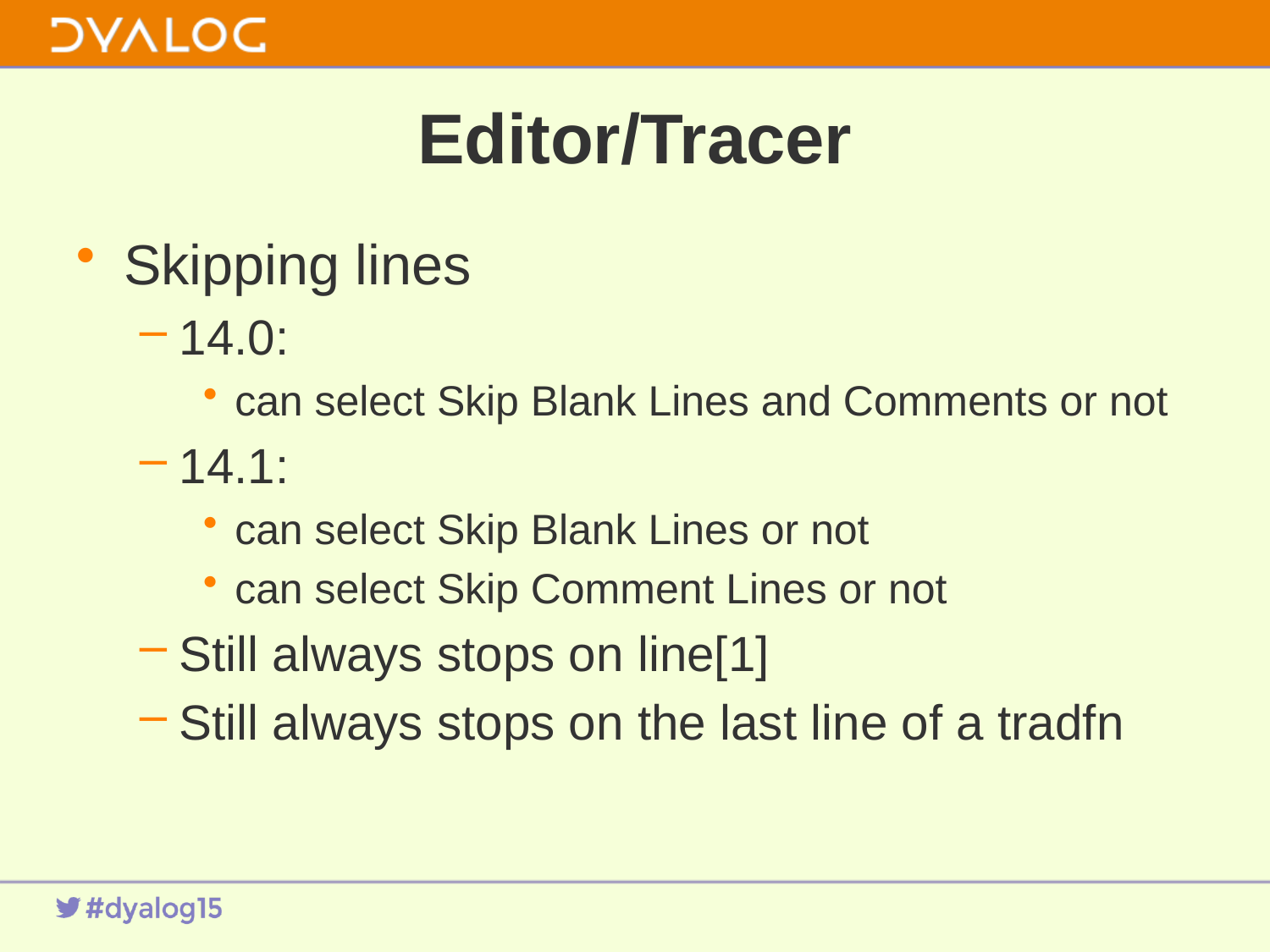

# Editor/Tracer
Skipping lines
14.0:
can select Skip Blank Lines and Comments or not
14.1:
can select Skip Blank Lines or not
can select Skip Comment Lines or not
Still always stops on line[1]
Still always stops on the last line of a tradfn